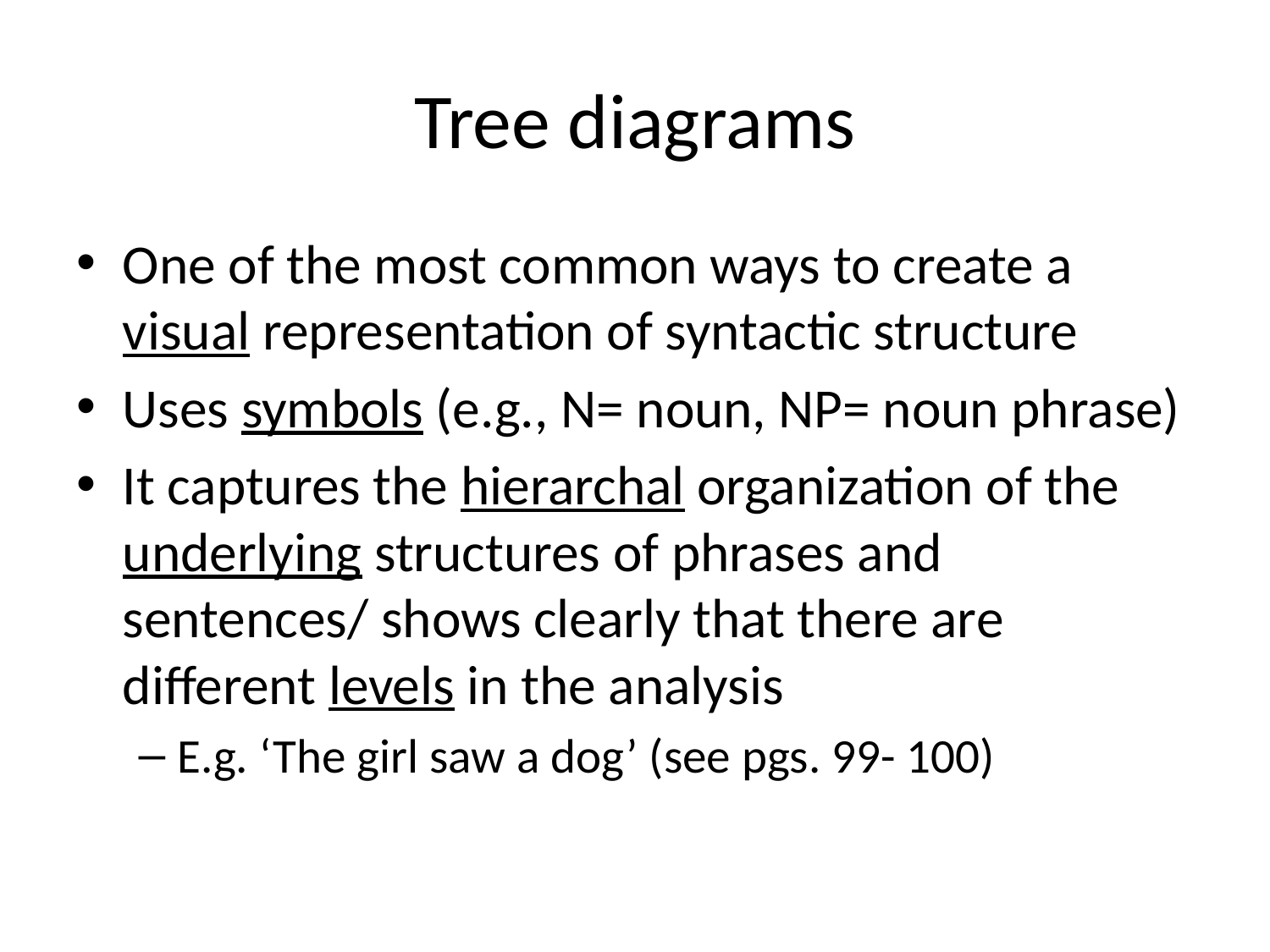

# Tree diagrams
One of the most common ways to create a visual representation of syntactic structure
Uses symbols (e.g., N= noun, NP= noun phrase)
It captures the hierarchal organization of the underlying structures of phrases and sentences/ shows clearly that there are different levels in the analysis
E.g. ‘The girl saw a dog’ (see pgs. 99- 100)